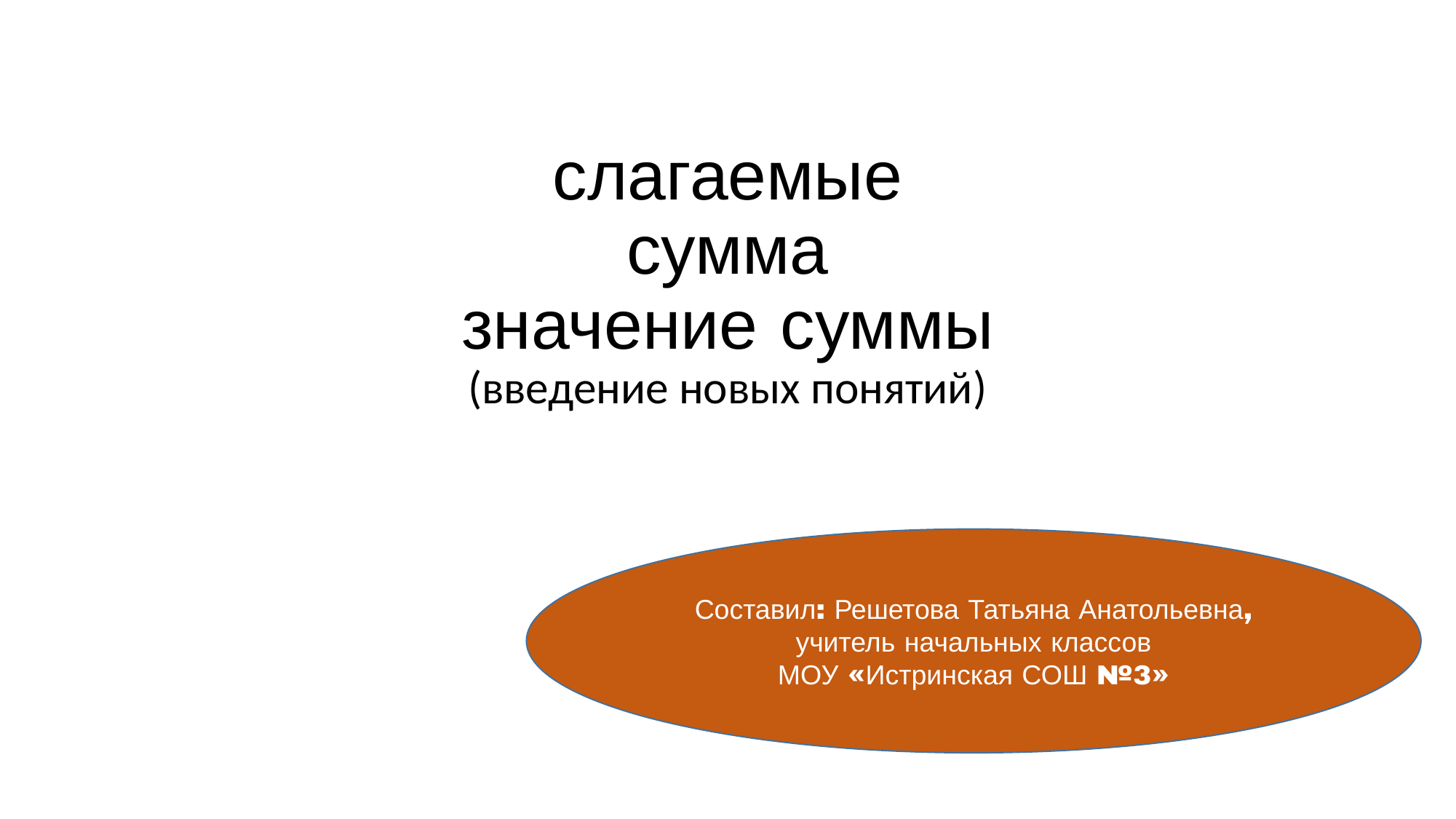

# слагаемые сумма значение суммы (введение новых понятий)

Составил: Решетова Татьяна Анатольевна,
учитель начальных классов
МОУ «Истринская СОШ №3»